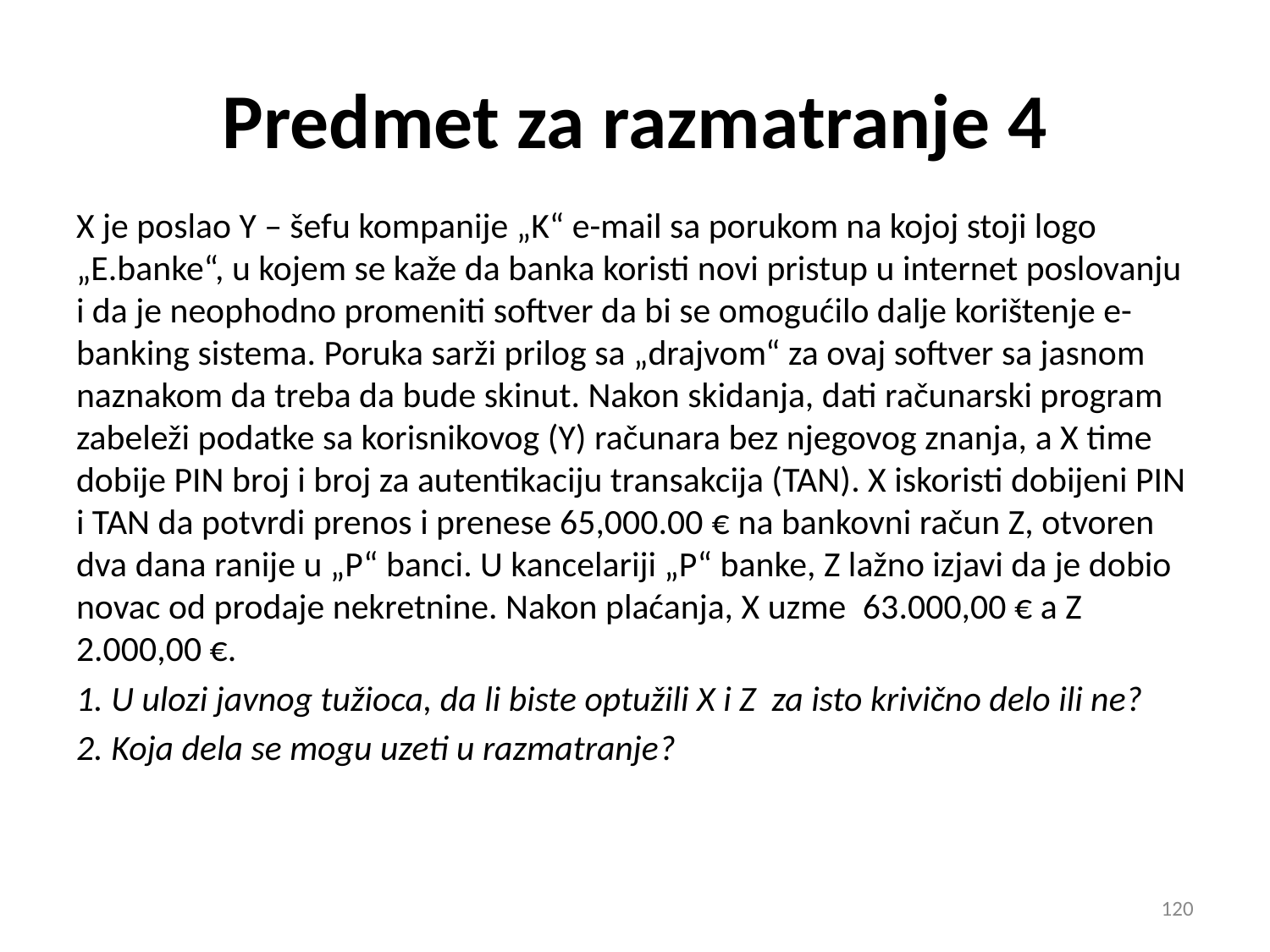

# Predmet za razmatranje 4
X je poslao Y – šefu kompanije „K“ e-mail sa porukom na kojoj stoji logo „E.banke“, u kojem se kaže da banka koristi novi pristup u internet poslovanju i da je neophodno promeniti softver da bi se omogućilo dalje korištenje e-banking sistema. Poruka sarži prilog sa „drajvom“ za ovaj softver sa jasnom naznakom da treba da bude skinut. Nakon skidanja, dati računarski program zabeleži podatke sa korisnikovog (Y) računara bez njegovog znanja, a X time dobije PIN broj i broj za autentikaciju transakcija (TAN). X iskoristi dobijeni PIN i TAN da potvrdi prenos i prenese 65,000.00 € na bankovni račun Z, otvoren dva dana ranije u „P“ banci. U kancelariji „P“ banke, Z lažno izjavi da je dobio novac od prodaje nekretnine. Nakon plaćanja, X uzme  63.000,00 € a Z  2.000,00 €.
 U ulozi javnog tužioca, da li biste optužili X i Z  za isto krivično delo ili ne?
 Koja dela se mogu uzeti u razmatranje?

120